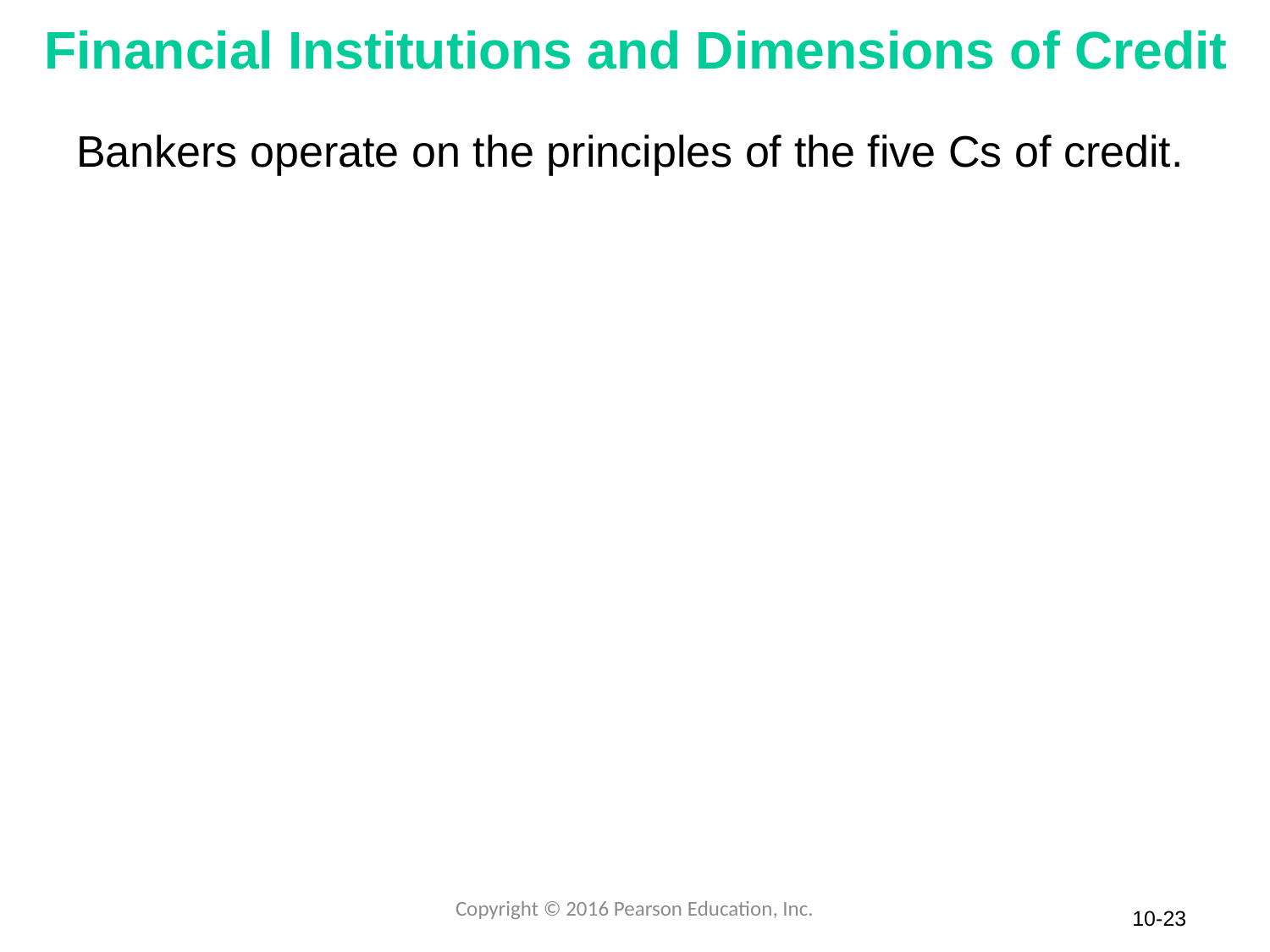

# Financial Institutions and Dimensions of Credit
Bankers operate on the principles of the five Cs of credit.

Copyright © 2016 Pearson Education, Inc.